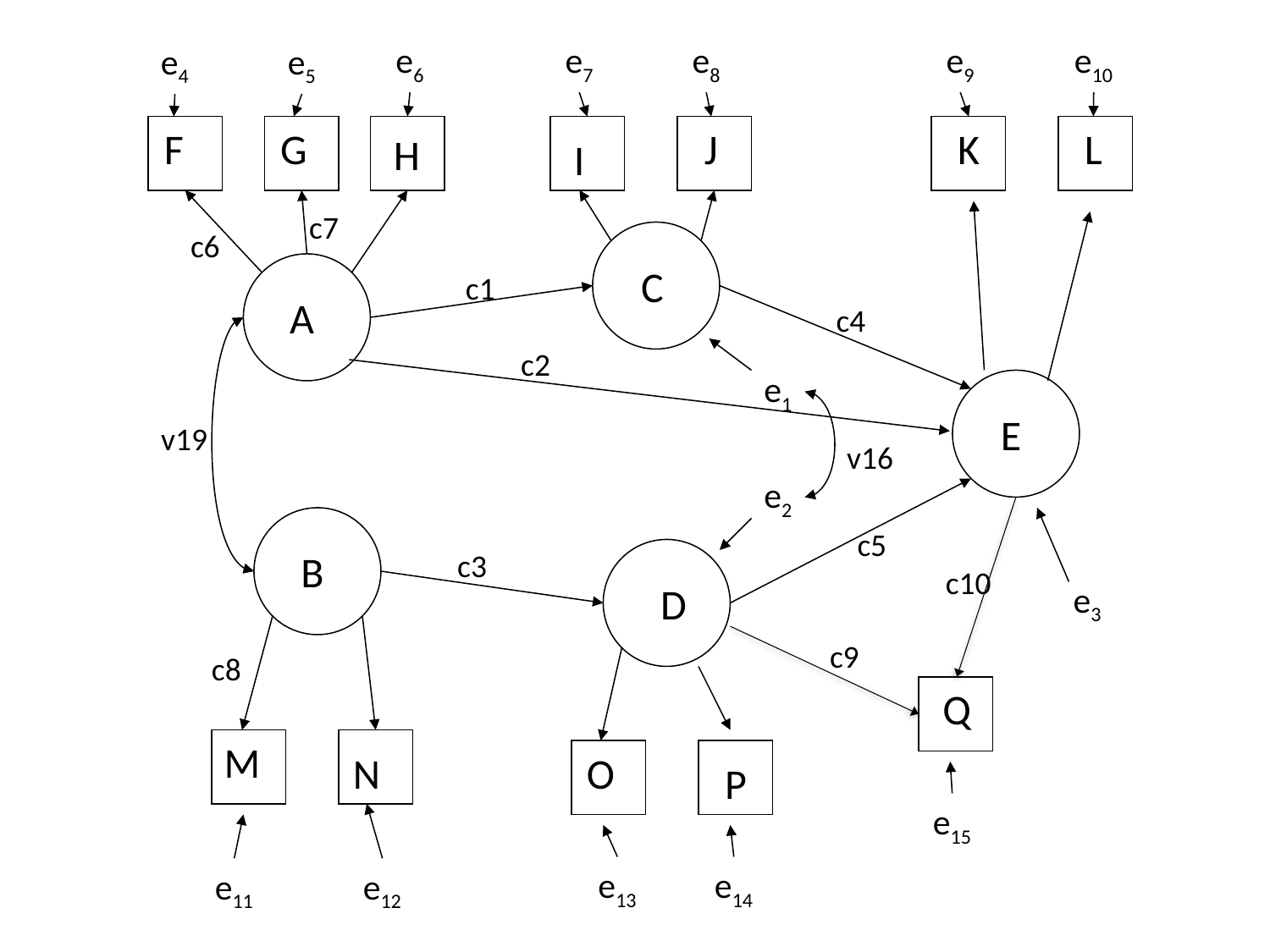

e6
e7
e8
e9
e10
e4
e5

F

G

J

K

L
H
I
c7

c6

C
c1
A
c4
c2

e1

E
v19
v16
e2

c5
B
c3

c10
D
e3
c9
c8

Q

M

N

O

P
e15
e13
e14
e11
e12